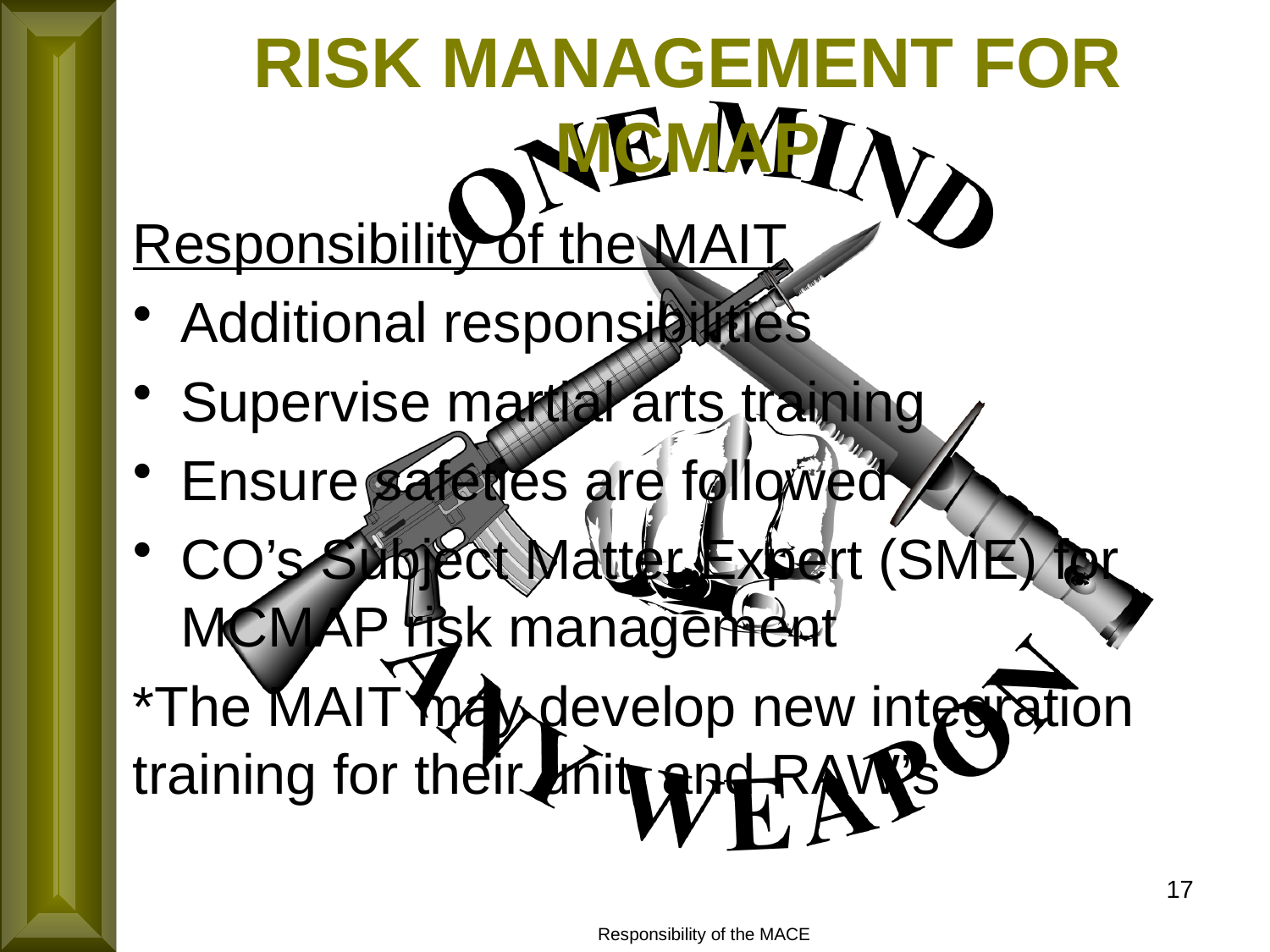

RISK MANAGEMENT FOR MCMAP
Responsibility of the MAIT
Additional responsibilities
Supervise martial arts training
Ensure safeties are followed
CO’s Subject Matter Expert (SME) for MCMAP risk management
*The MAIT may develop new integration training for their unit, and RAW’s

17
Responsibility of the MACE